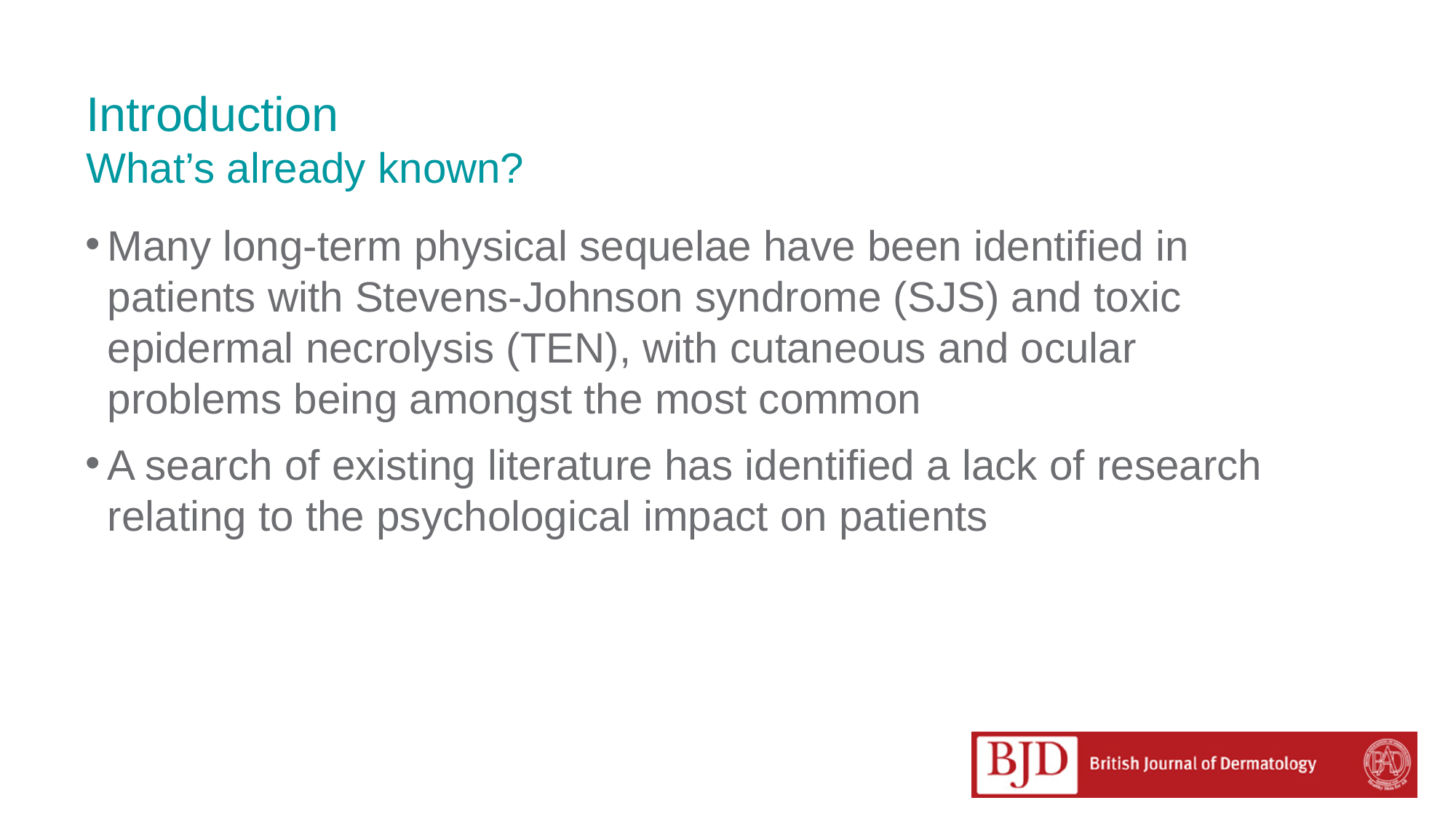

# Introduction What’s already known?
Many long-term physical sequelae have been identified in patients with Stevens-Johnson syndrome (SJS) and toxic epidermal necrolysis (TEN), with cutaneous and ocular problems being amongst the most common
A search of existing literature has identified a lack of research relating to the psychological impact on patients